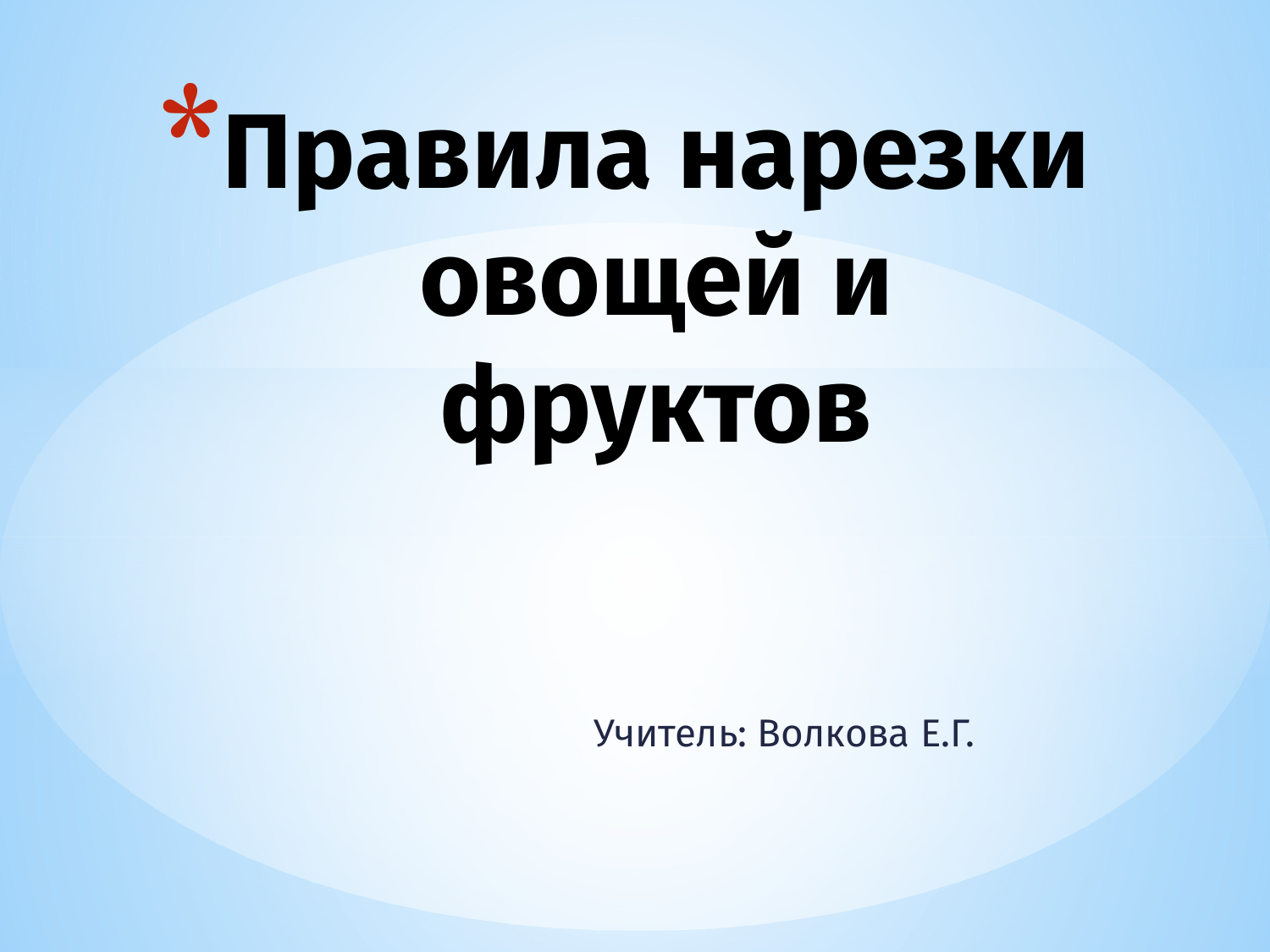

# Правила нарезки овощей и фруктов
Учитель: Волкова Е.Г.